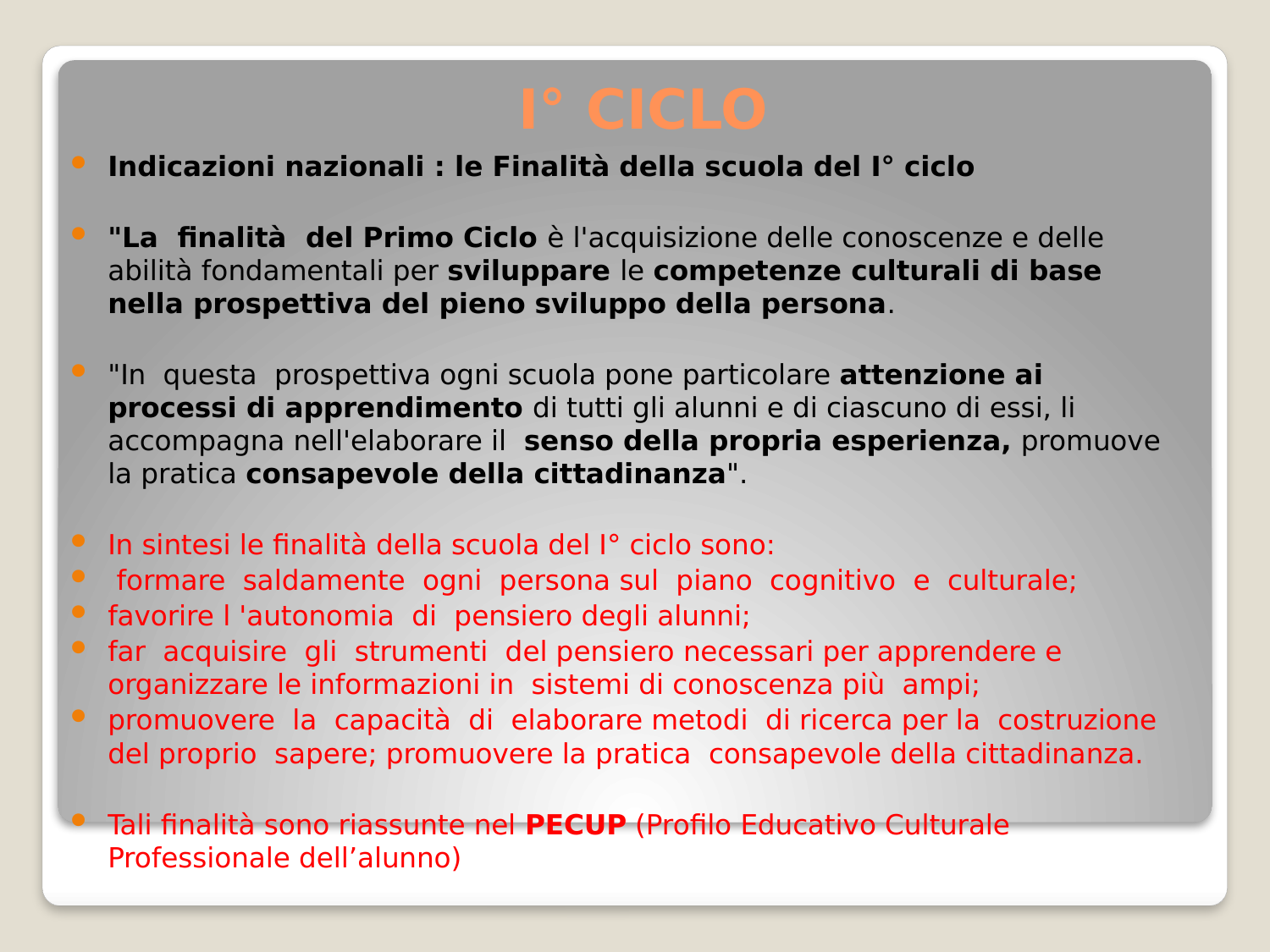

# I° CICLO
Indicazioni nazionali : le Finalità della scuola del I° ciclo

"La  finalità  del Primo Ciclo è l'acquisizione delle conoscenze e delle abilità fondamentali per sviluppare le competenze culturali di base nella prospettiva del pieno sviluppo della persona.

"In  questa  prospettiva ogni scuola pone particolare attenzione ai processi di apprendimento di tutti gli alunni e di ciascuno di essi, li accompagna nell'elaborare il  senso della propria esperienza, promuove la pratica consapevole della cittadinanza".

In sintesi le finalità della scuola del I° ciclo sono:
 formare  saldamente  ogni  persona sul  piano  cognitivo  e  culturale;
favorire l 'autonomia  di  pensiero degli alunni;
far  acquisire  gli  strumenti  del pensiero necessari per apprendere e organizzare le informazioni in  sistemi di conoscenza più  ampi;
promuovere  la  capacità  di  elaborare metodi  di ricerca per la  costruzione  del proprio  sapere; promuovere la pratica  consapevole della cittadinanza.

Tali finalità sono riassunte nel PECUP (Profilo Educativo Culturale Professionale dell’alunno)